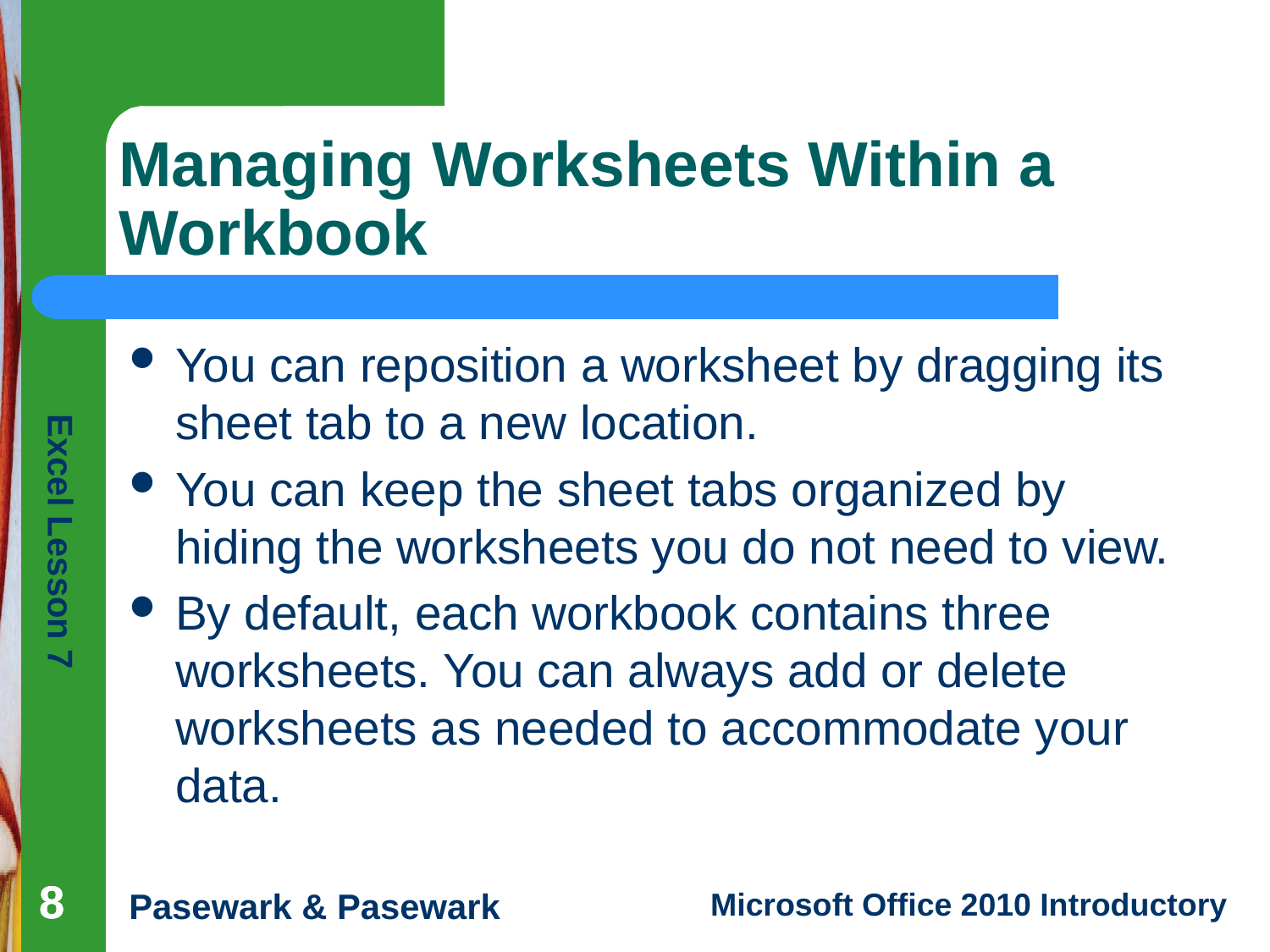

# Managing Worksheets Within a Workbook
You can reposition a worksheet by dragging its sheet tab to a new location.
You can keep the sheet tabs organized by hiding the worksheets you do not need to view.
By default, each workbook contains three worksheets. You can always add or delete worksheets as needed to accommodate your data.
8
8
8